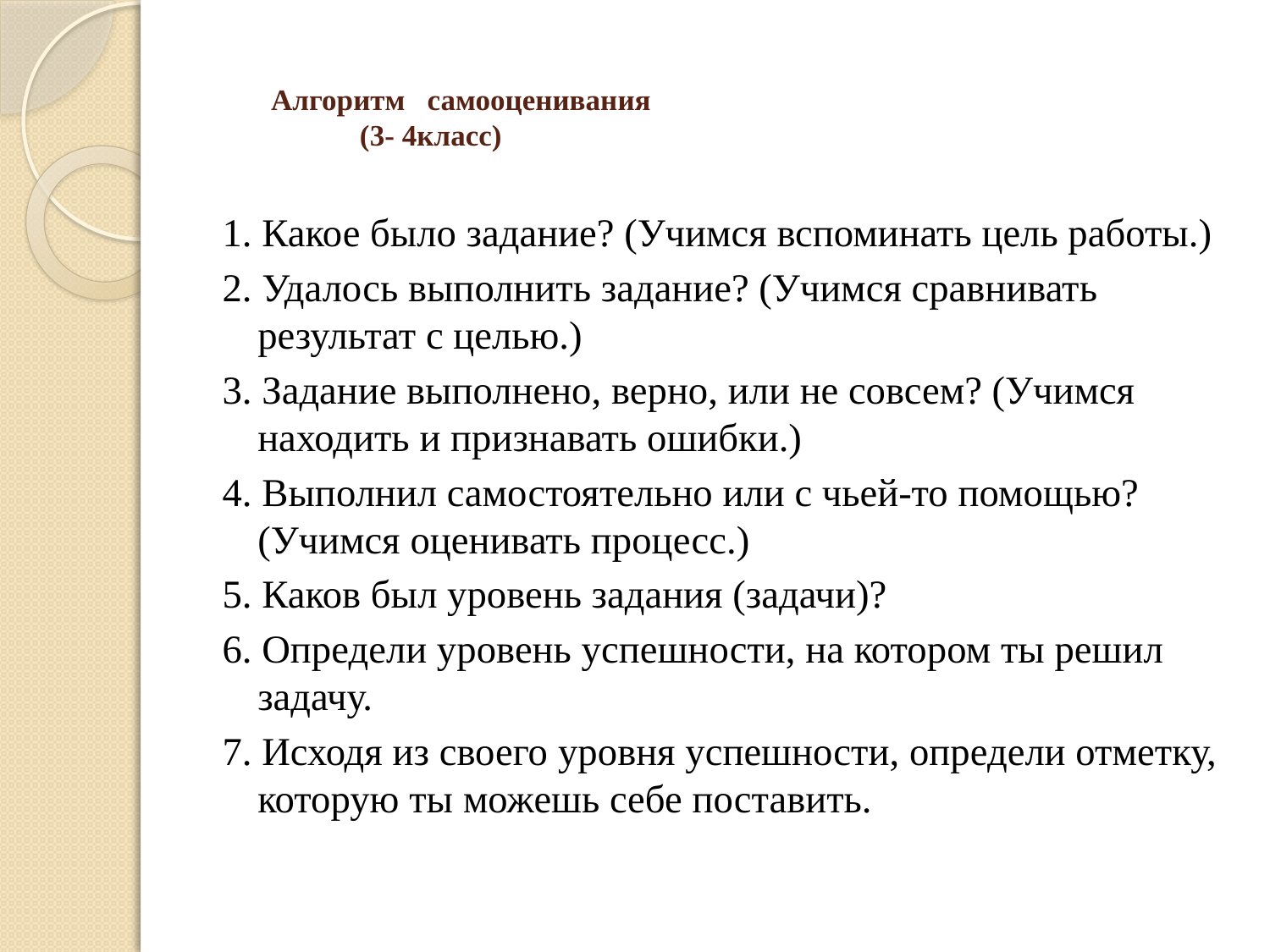

# Алгоритм   самооценивания (3- 4класс)
1. Какое было задание? (Учимся вспоминать цель работы.)
2. Удалось выполнить задание? (Учимся сравнивать результат с целью.)
3. Задание выполнено, верно, или не совсем? (Учимся находить и признавать ошибки.)
4. Выполнил самостоятельно или с чьей-то помощью? (Учимся оценивать процесс.)
5. Каков был уровень задания (задачи)?
6. Определи уровень успешности, на котором ты решил задачу.
7. Исходя из своего уровня успешности, определи отметку, которую ты можешь себе поставить.